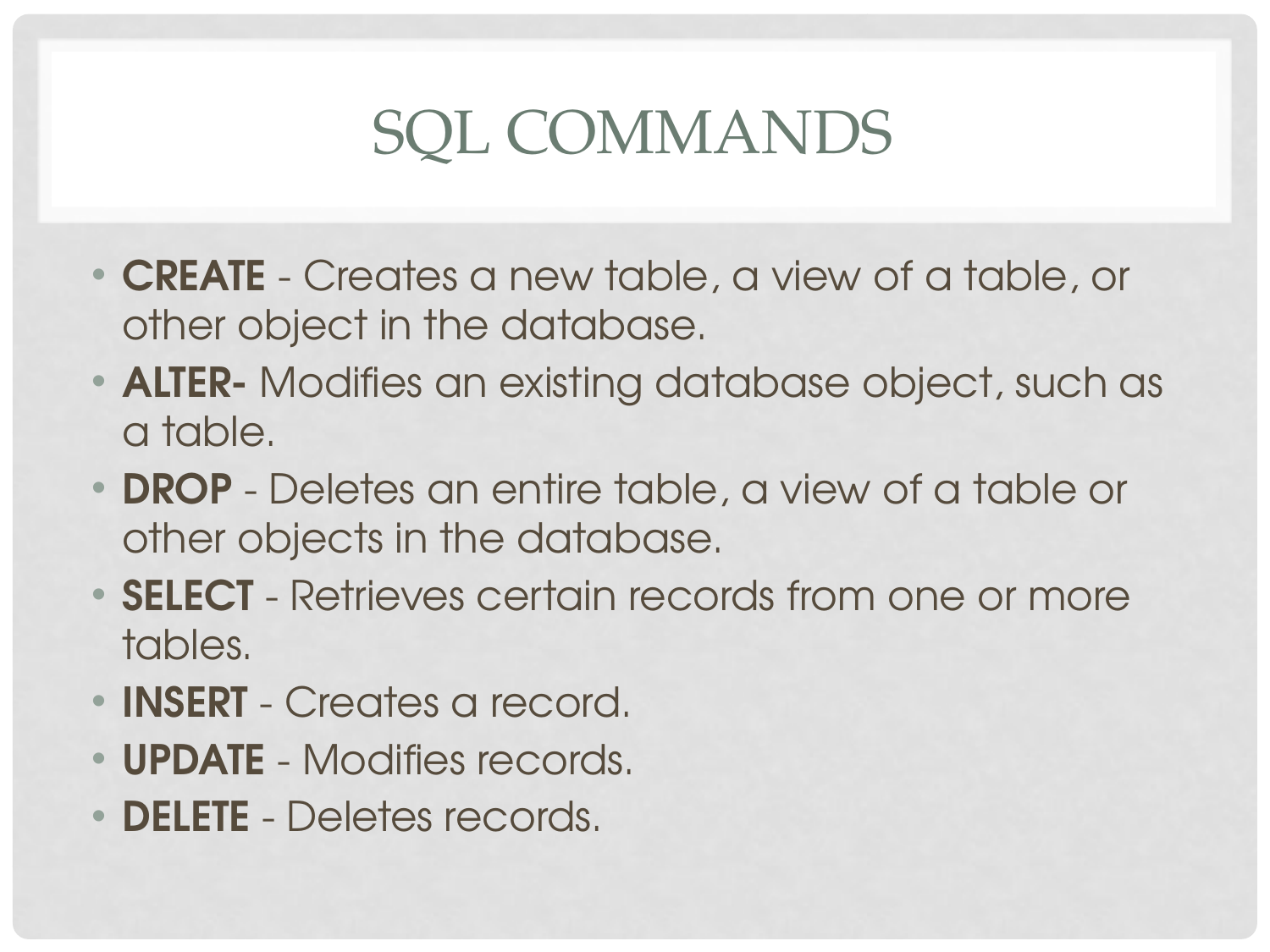

# SQL commands
CREATE - Creates a new table, a view of a table, or other object in the database.
ALTER- Modifies an existing database object, such as a table.
DROP - Deletes an entire table, a view of a table or other objects in the database.
SELECT - Retrieves certain records from one or more tables.
INSERT - Creates a record.
UPDATE - Modifies records.
DELETE - Deletes records.